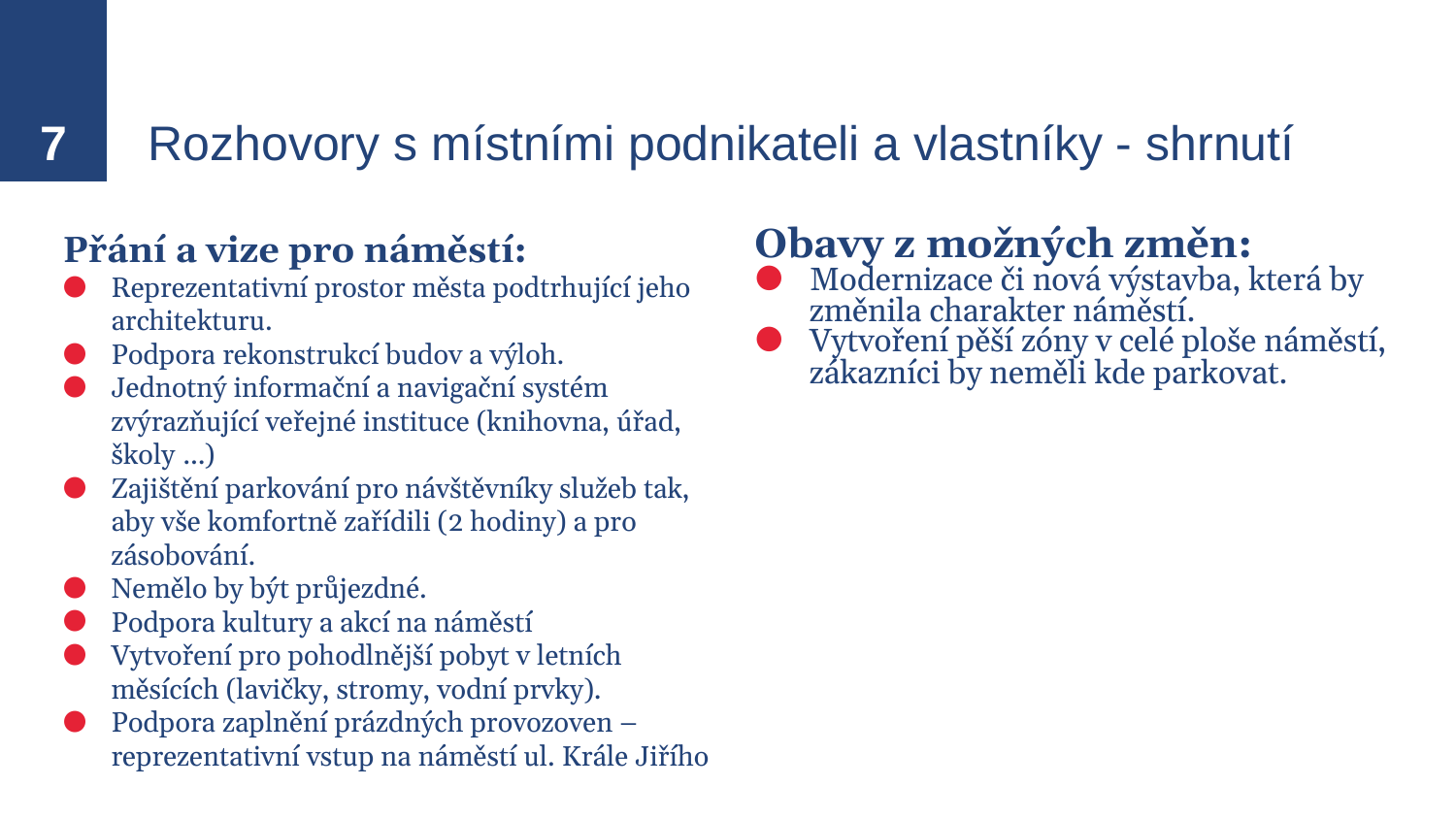

# Rozhovory s místními podnikateli a vlastníky - shrnutí
7
Přání a vize pro náměstí:
Reprezentativní prostor města podtrhující jeho architekturu.
Podpora rekonstrukcí budov a výloh.
Jednotný informační a navigační systém zvýrazňující veřejné instituce (knihovna, úřad, školy …)
Zajištění parkování pro návštěvníky služeb tak, aby vše komfortně zařídili (2 hodiny) a pro zásobování.
Nemělo by být průjezdné.
Podpora kultury a akcí na náměstí
Vytvoření pro pohodlnější pobyt v letních měsících (lavičky, stromy, vodní prvky).
Podpora zaplnění prázdných provozoven – reprezentativní vstup na náměstí ul. Krále Jiřího

Obavy z možných změn:
Modernizace či nová výstavba, která by změnila charakter náměstí.
Vytvoření pěší zóny v celé ploše náměstí, zákazníci by neměli kde parkovat.